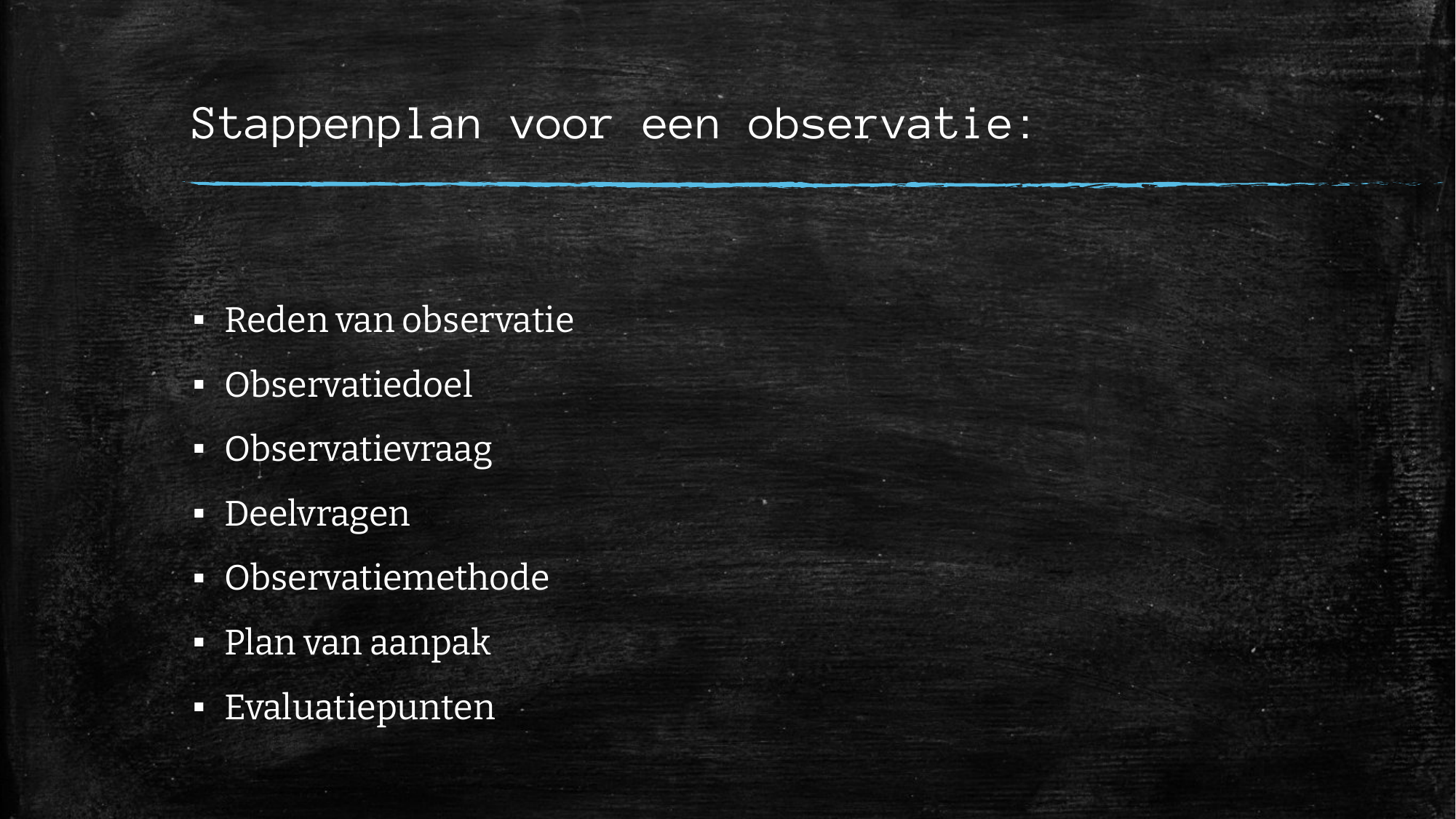

# Stappenplan voor een observatie:

Reden van observatie
Observatiedoel
Observatievraag
Deelvragen
Observatiemethode
Plan van aanpak
Evaluatiepunten